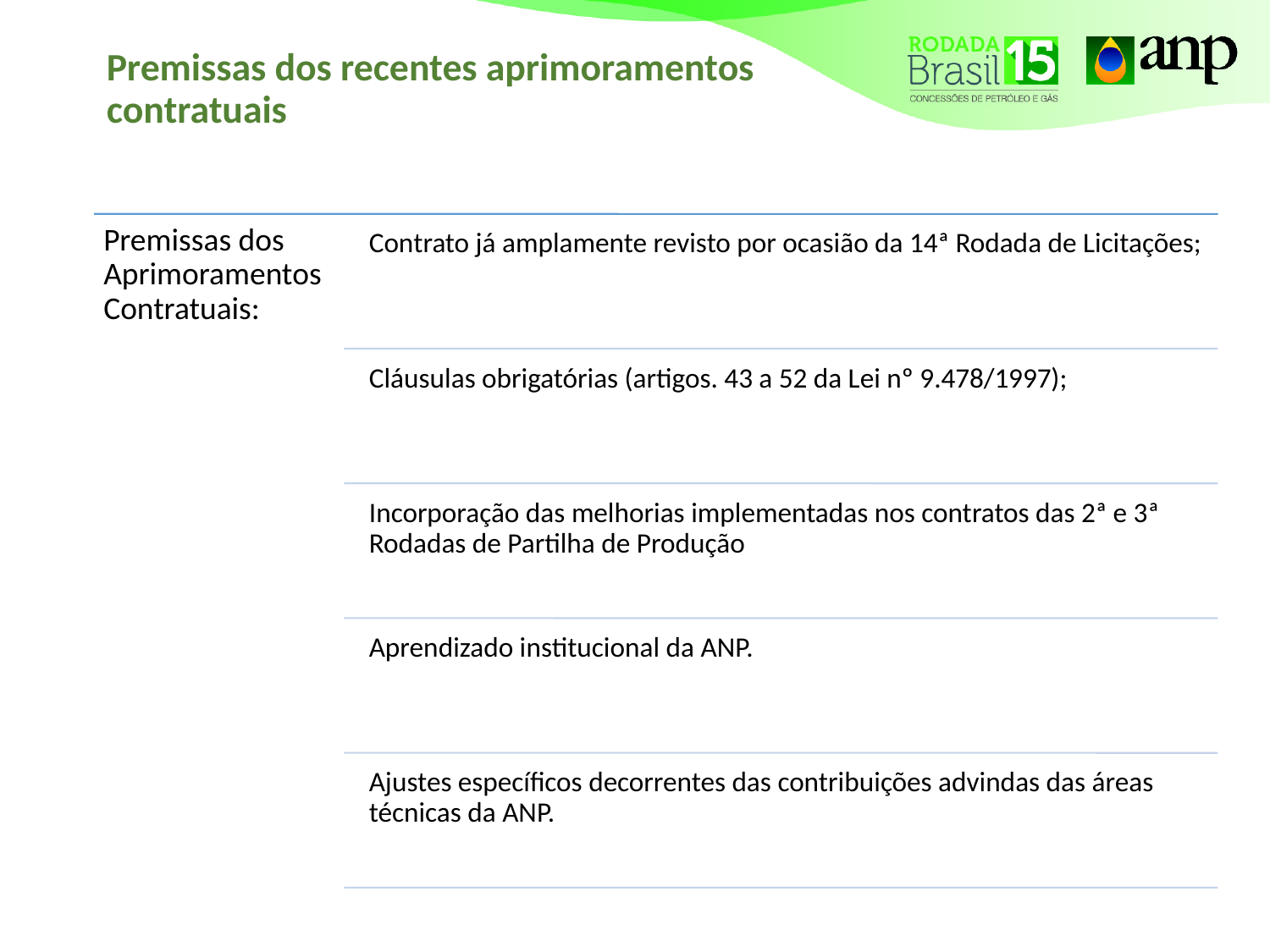

# Premissas dos recentes aprimoramentos contratuais
Premissas dos Aprimoramentos Contratuais:
Contrato já amplamente revisto por ocasião da 14ª Rodada de Licitações;
Cláusulas obrigatórias (artigos. 43 a 52 da Lei nº 9.478/1997);
Incorporação das melhorias implementadas nos contratos das 2ª e 3ª Rodadas de Partilha de Produção
Aprendizado institucional da ANP.
Ajustes específicos decorrentes das contribuições advindas das áreas técnicas da ANP.